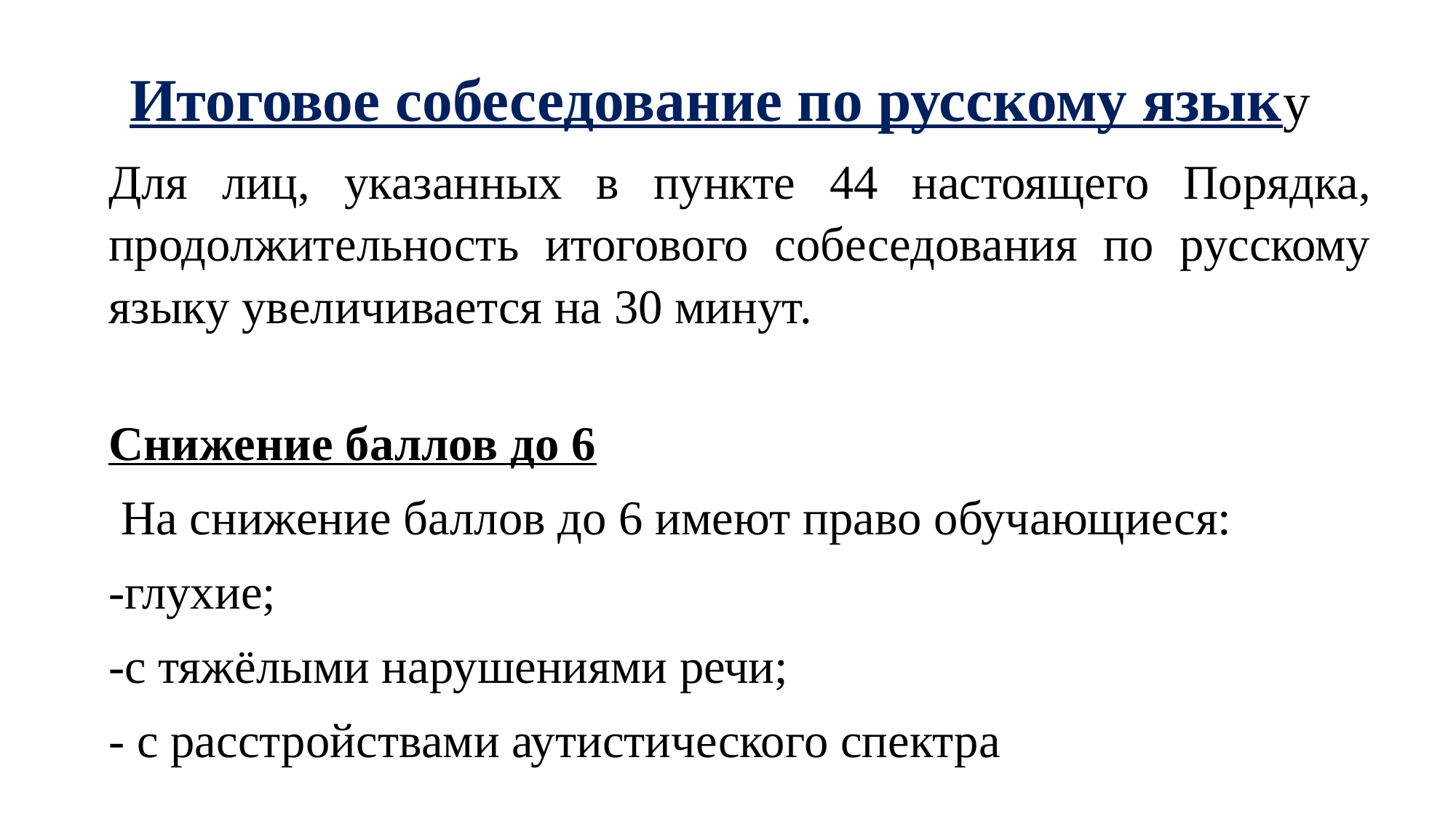

Итоговое собеседование по русскому языку
Для лиц, указанных в пункте 44 настоящего Порядка, продолжительность итогового собеседования по русскому языку увеличивается на 30 минут.

Снижение баллов до 6
 На снижение баллов до 6 имеют право обучающиеся:
-глухие;
-с тяжёлыми нарушениями речи;
- с расстройствами аутистического спектра